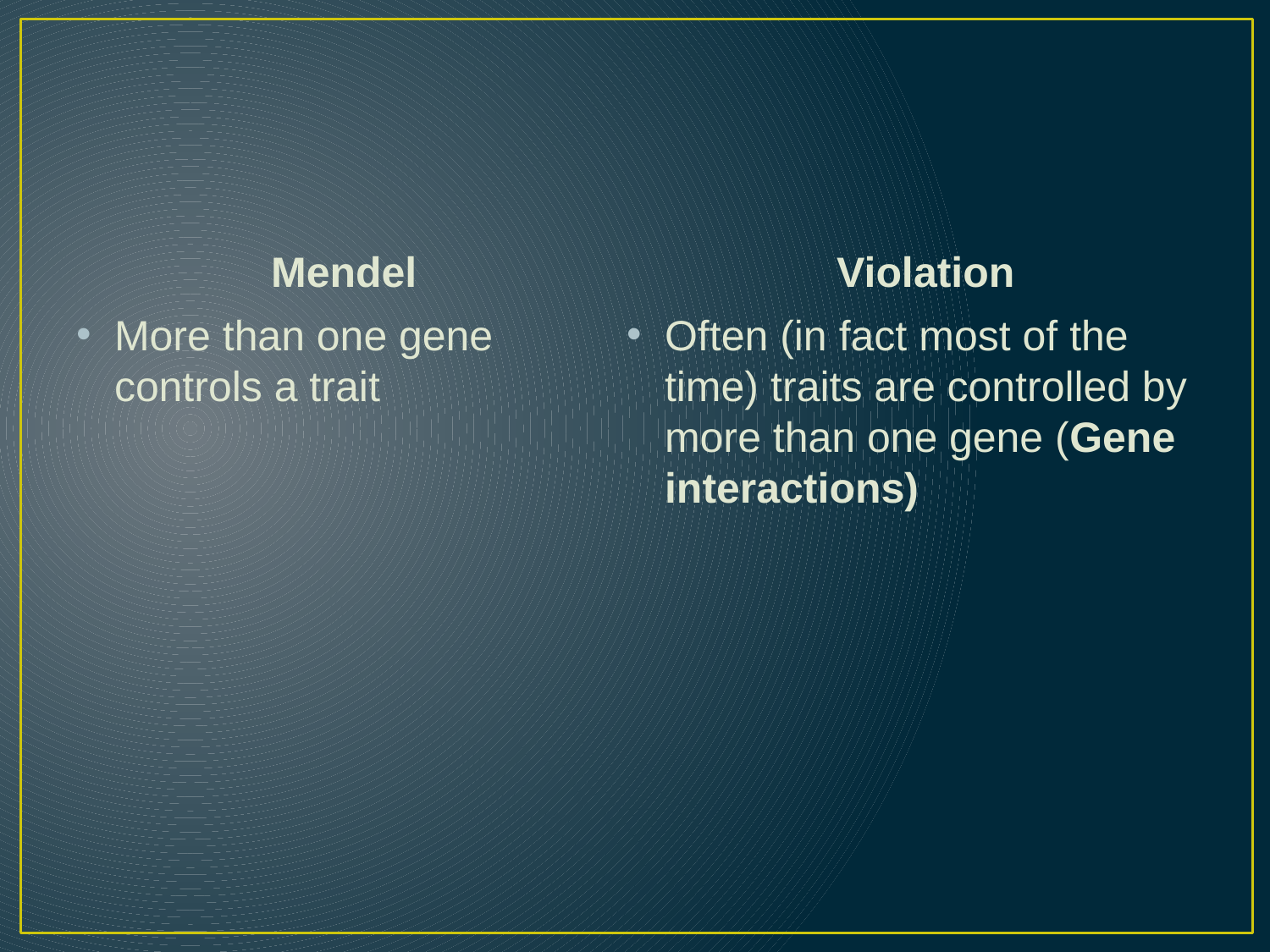

#
Mendel
Violation
More than one gene controls a trait

Often (in fact most of the time) traits are controlled by more than one gene (Gene interactions)